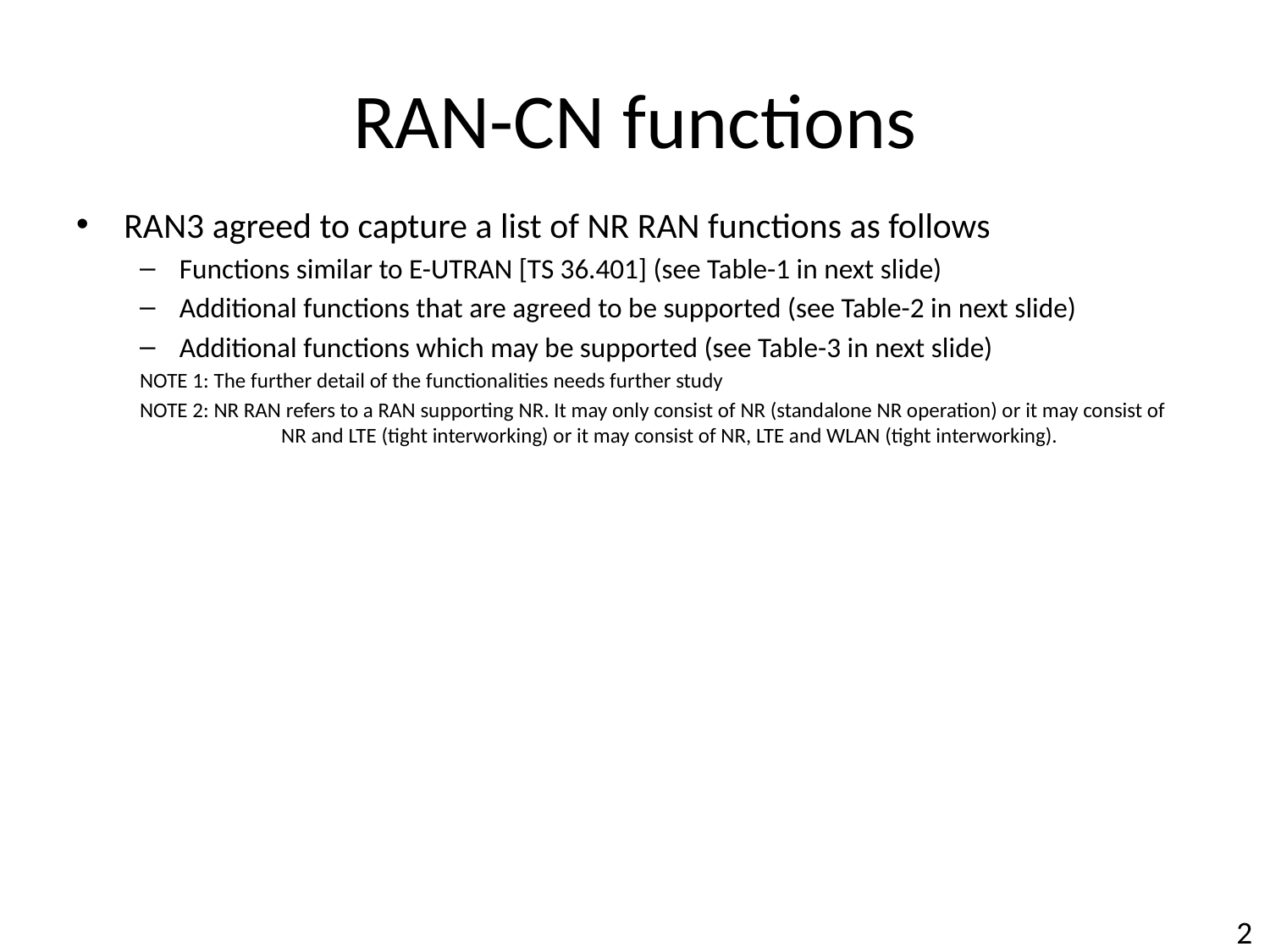

# RAN-CN functions
RAN3 agreed to capture a list of NR RAN functions as follows
Functions similar to E-UTRAN [TS 36.401] (see Table-1 in next slide)
Additional functions that are agreed to be supported (see Table-2 in next slide)
Additional functions which may be supported (see Table-3 in next slide)
NOTE 1: The further detail of the functionalities needs further study
NOTE 2: NR RAN refers to a RAN supporting NR. It may only consist of NR (standalone NR operation) or it may consist of 	   NR and LTE (tight interworking) or it may consist of NR, LTE and WLAN (tight interworking).
2